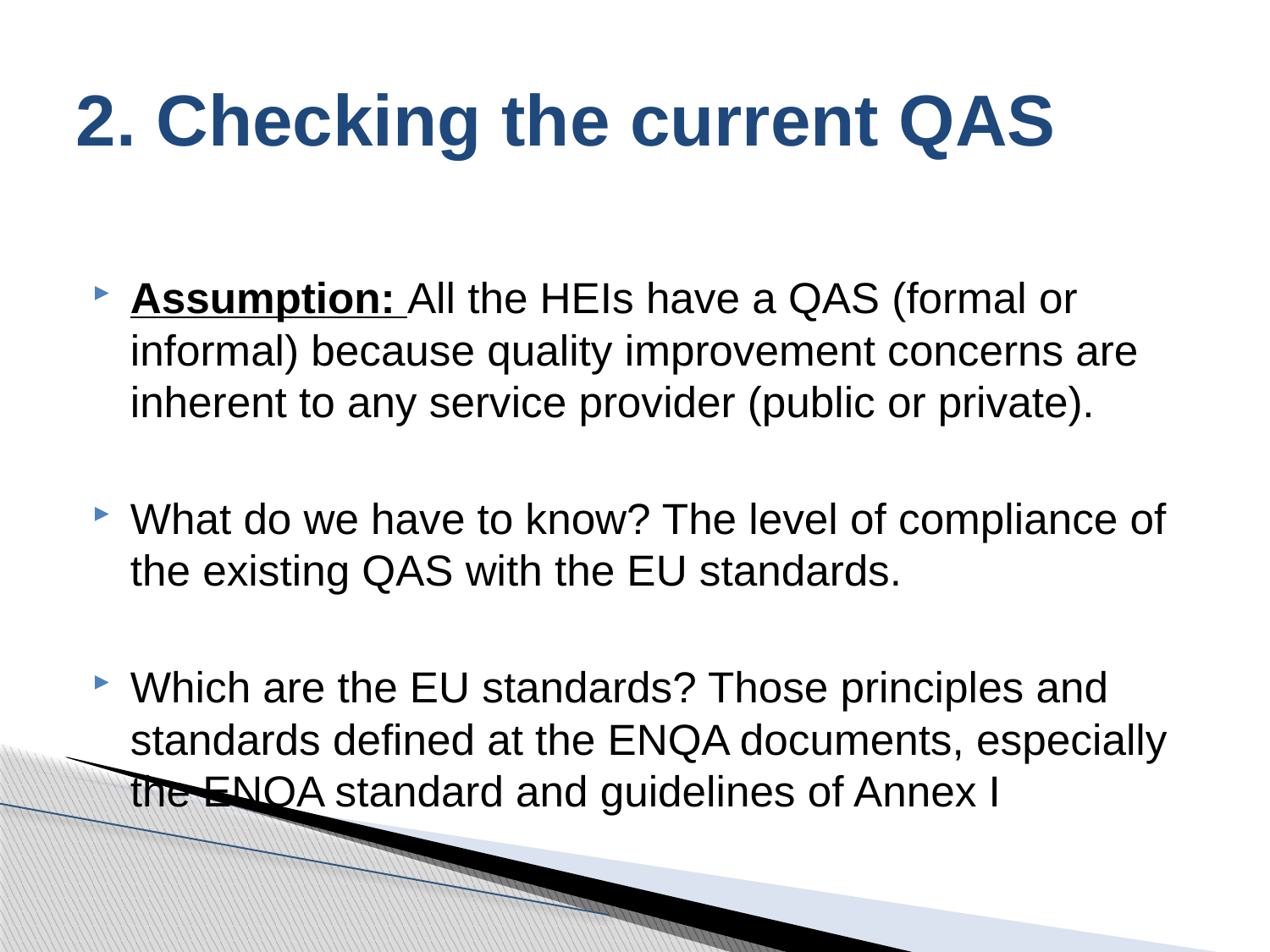

# 2. Checking the current QAS

Assumption: All the HEIs have a QAS (formal or informal) because quality improvement concerns are inherent to any service provider (public or private).

What do we have to know? The level of compliance of the existing QAS with the EU standards.

Which are the EU standards? Those principles and standards defined at the ENQA documents, especially the ENQA standard and guidelines of Annex I